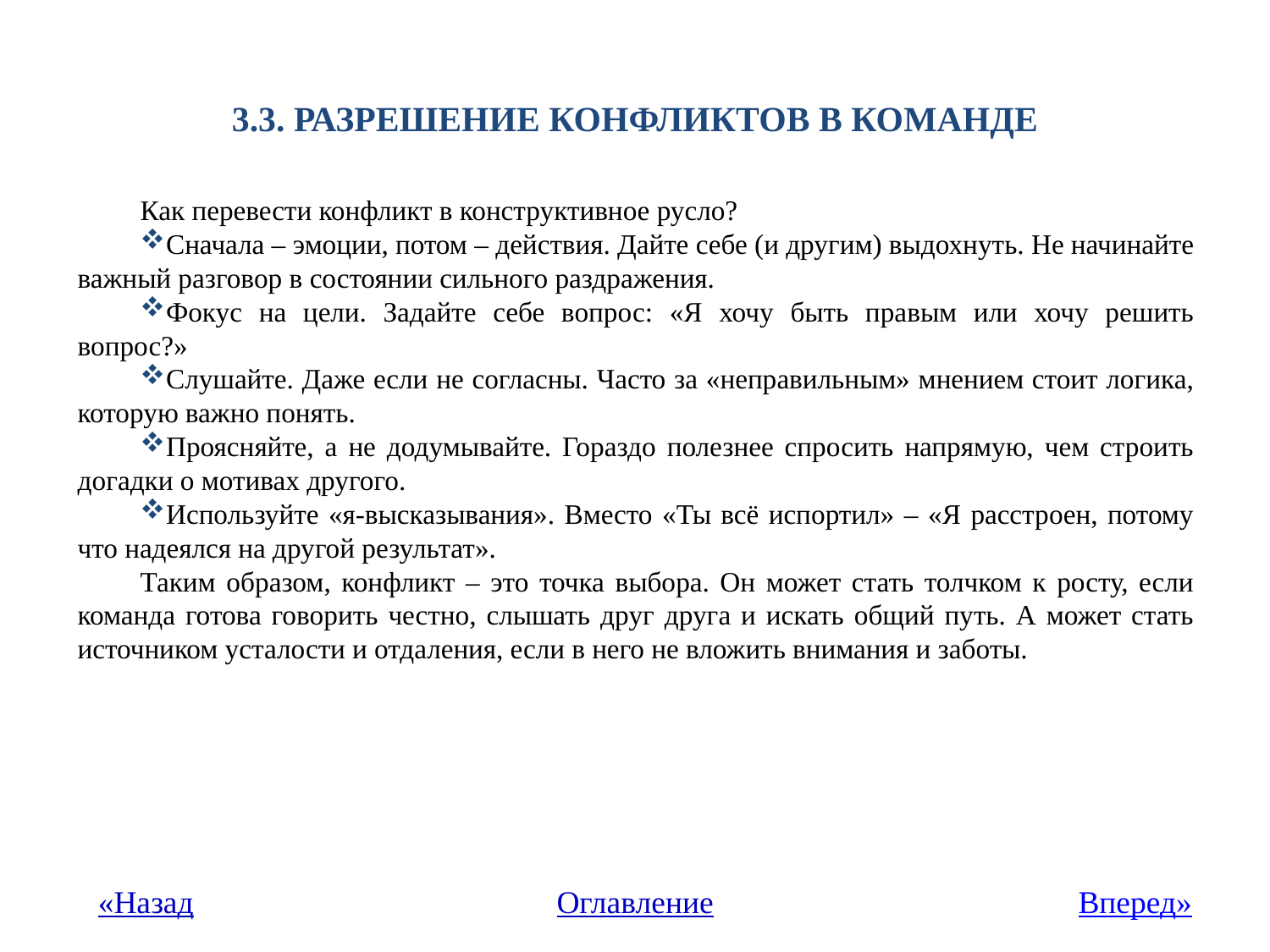

# 3.3. РАЗРЕШЕНИЕ КОНФЛИКТОВ В КОМАНДЕ
Как перевести конфликт в конструктивное русло?
Сначала – эмоции, потом – действия. Дайте себе (и другим) выдохнуть. Не начинайте важный разговор в состоянии сильного раздражения.
Фокус на цели. Задайте себе вопрос: «Я хочу быть правым или хочу решить вопрос?»
Слушайте. Даже если не согласны. Часто за «неправильным» мнением стоит логика, которую важно понять.
Проясняйте, а не додумывайте. Гораздо полезнее спросить напрямую, чем строить догадки о мотивах другого.
Используйте «я-высказывания». Вместо «Ты всё испортил» – «Я расстроен, потому что надеялся на другой результат».
Таким образом, конфликт – это точка выбора. Он может стать толчком к росту, если команда готова говорить честно, слышать друг друга и искать общий путь. А может стать источником усталости и отдаления, если в него не вложить внимания и заботы.

«Назад
Оглавление
Вперед»